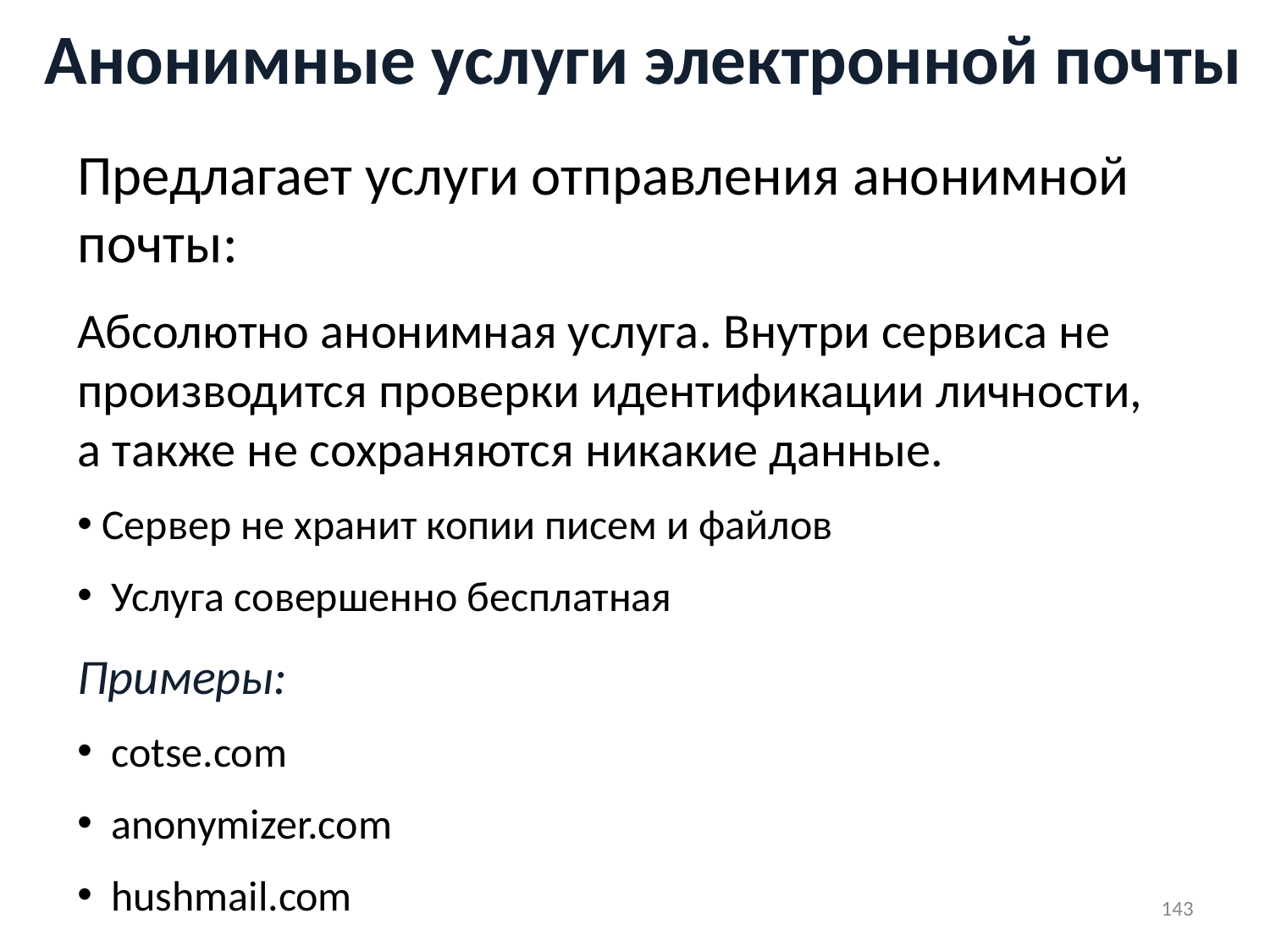

# Анонимные услуги электронной почты

Предлагает услуги отправления анонимной почты:
Абсолютно анонимная услуга. Внутри сервиса не производится проверки идентификации личности, а также не сохраняются никакие данные.
 Сервер не хранит копии писем и файлов
  Услуга совершенно бесплатная
Примеры:
  cotse.com
  anonymizer.com
  hushmail.com
143